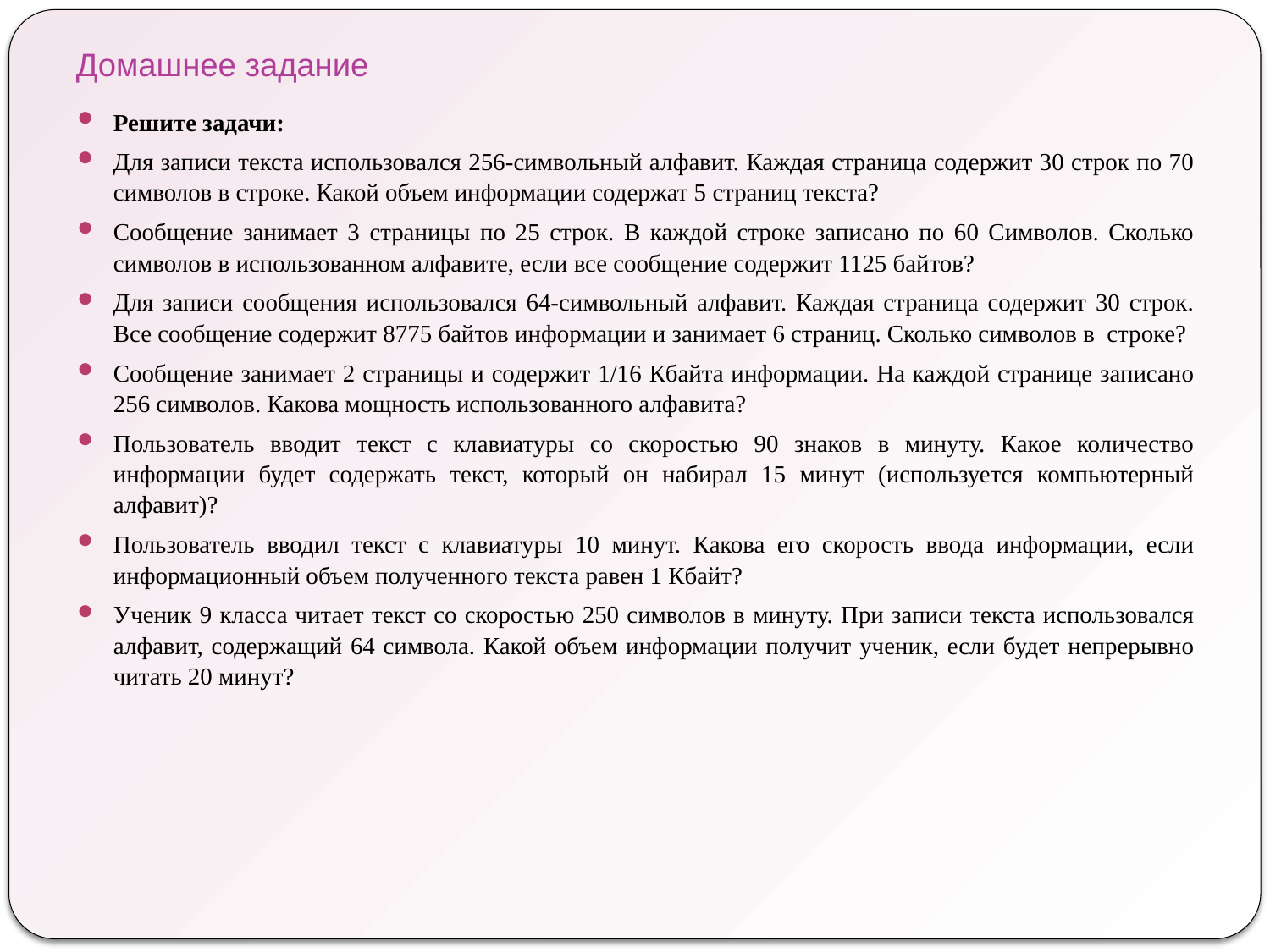

# Домашнее задание
Решите задачи:
Для записи текста использовался 256-символьный алфавит. Каждая страница содержит 30 строк по 70 символов в строке. Какой объем информации содержат 5 страниц текста?
Сообщение занимает 3 страницы по 25 строк. В каждой строке записано по 60 Символов. Сколько символов в использованном алфавите, если все сообщение содержит 1125 байтов?
Для записи сообщения использовался 64-символьный алфавит. Каждая страница содержит 30 строк. Все сообщение содержит 8775 байтов информации и занимает 6 страниц. Сколько символов в  строке?
Сообщение занимает 2 страницы и содержит 1/16 Кбайта информации. На каждой странице записано 256 символов. Какова мощность использованного алфавита?
Пользователь вводит текст с клавиатуры со скоростью 90 знаков в минуту. Какое количество информации будет содержать текст, который он набирал 15 минут (используется компьютерный алфавит)?
Пользователь вводил текст с клавиатуры 10 минут. Какова его скорость ввода информации, если информационный объем полученного текста равен 1 Кбайт?
Ученик 9 класса читает текст со скоростью 250 символов в минуту. При записи текста использовался алфавит, содержащий 64 символа. Какой объем информации получит ученик, если будет непрерывно читать 20 минут?